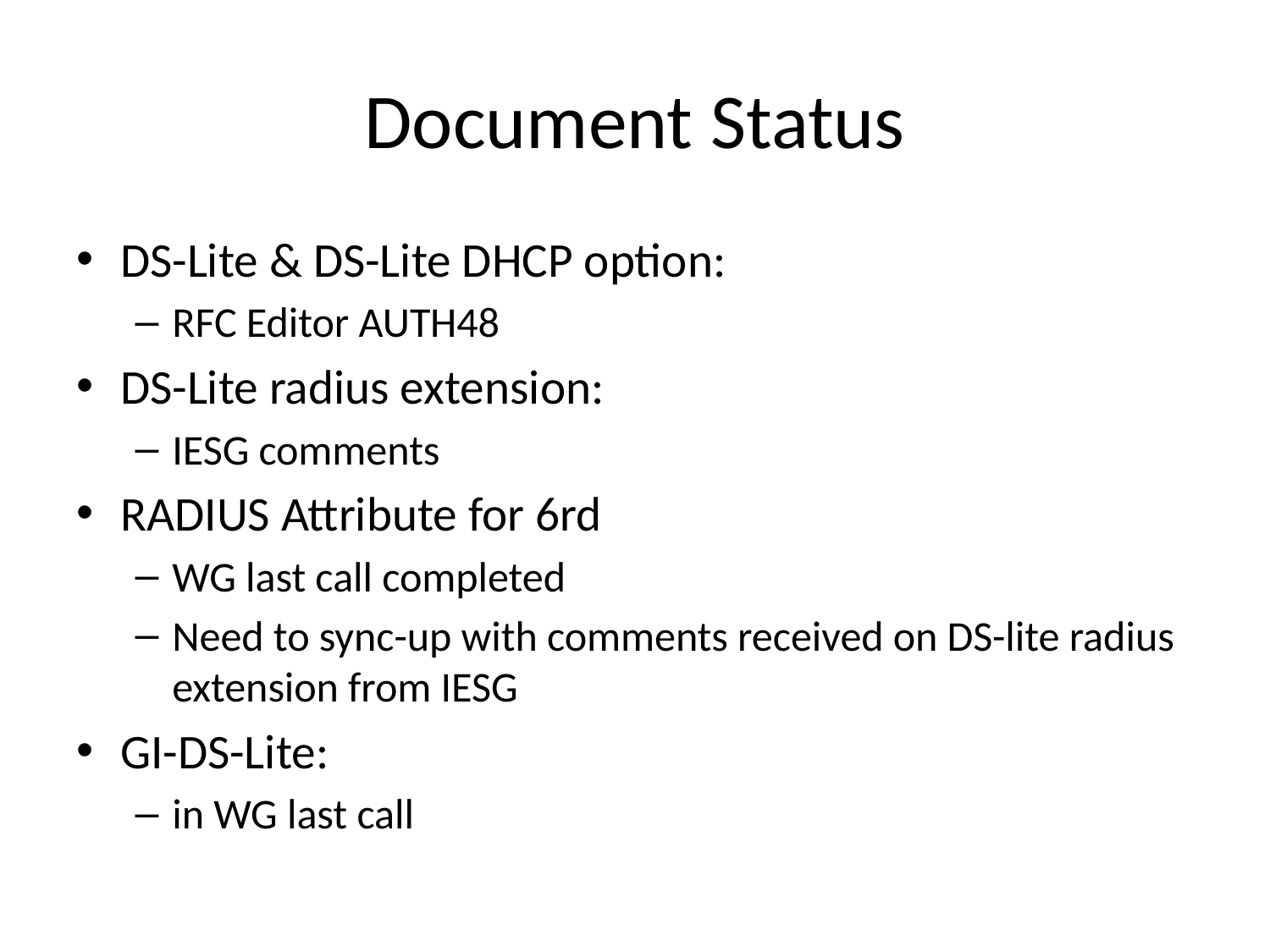

# Document Status
DS-Lite & DS-Lite DHCP option:
RFC Editor AUTH48
DS-Lite radius extension:
IESG comments
RADIUS Attribute for 6rd
WG last call completed
Need to sync-up with comments received on DS-lite radius extension from IESG
GI-DS-Lite:
in WG last call